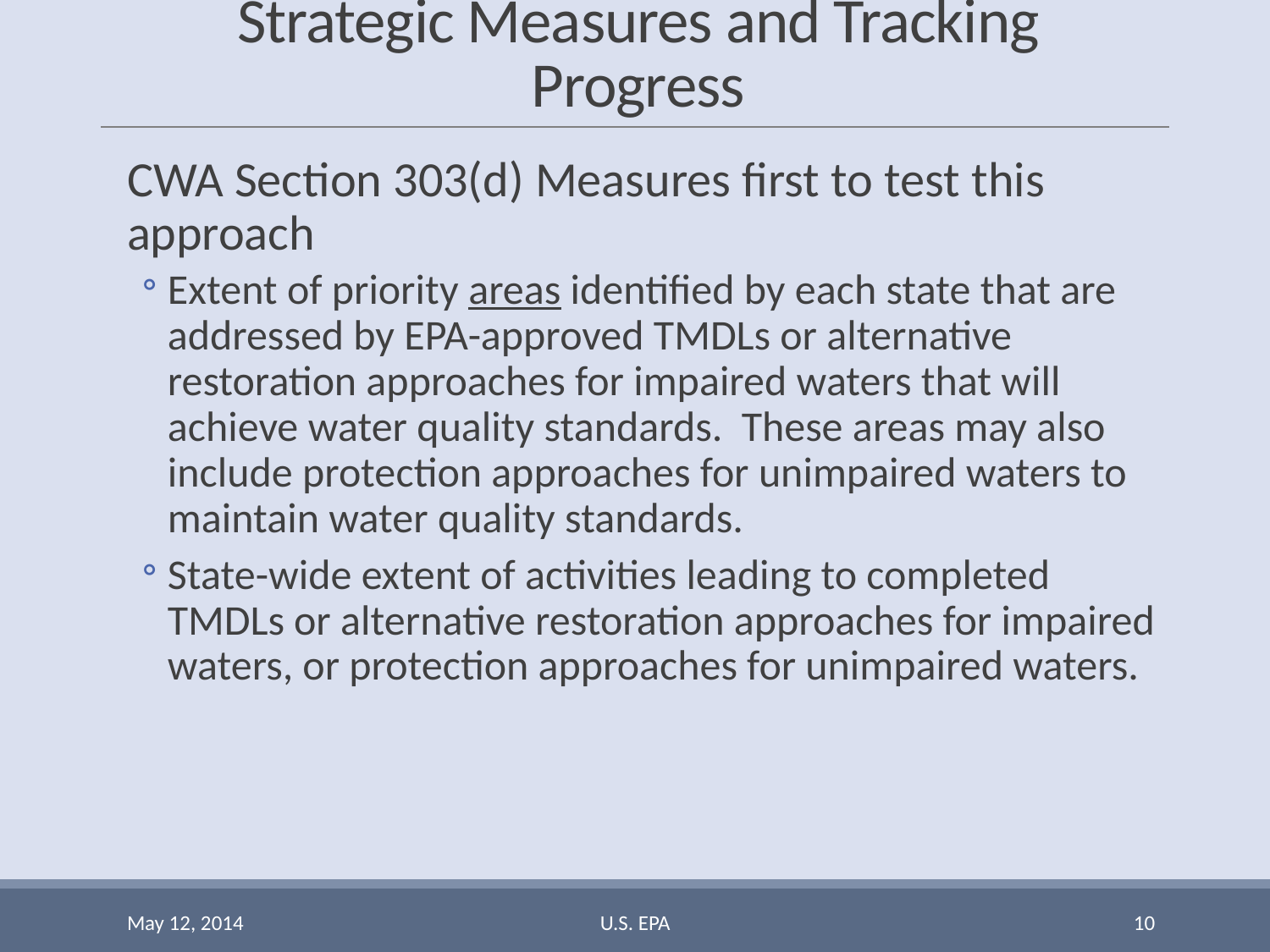

# Strategic Measures and Tracking Progress
CWA Section 303(d) Measures first to test this approach
Extent of priority areas identified by each state that are addressed by EPA-approved TMDLs or alternative restoration approaches for impaired waters that will achieve water quality standards.  These areas may also include protection approaches for unimpaired waters to maintain water quality standards.
State-wide extent of activities leading to completed TMDLs or alternative restoration approaches for impaired waters, or protection approaches for unimpaired waters.
May 12, 2014
U.S. EPA
10